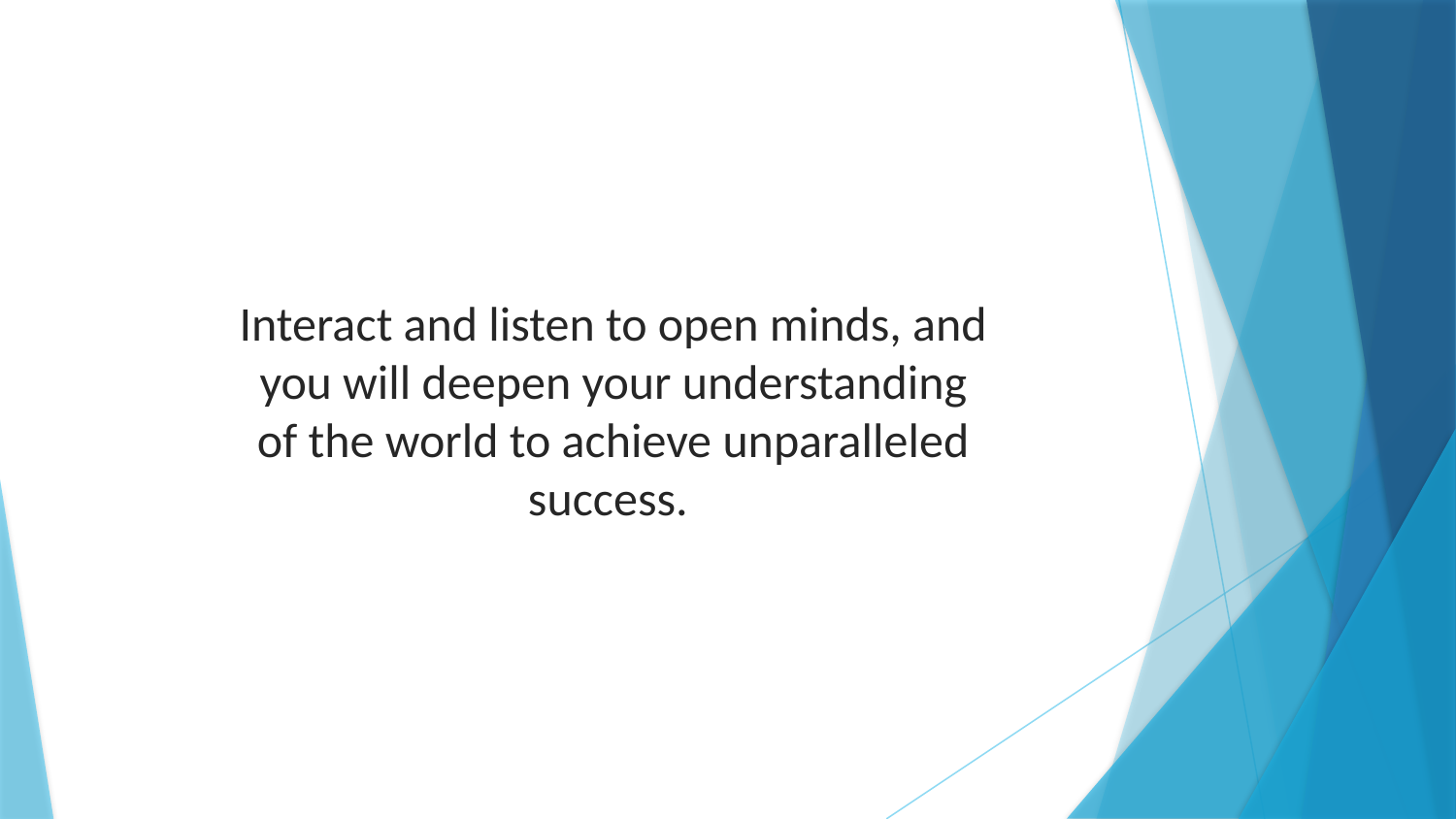

Interact and listen to open minds, and you will deepen your understanding of the world to achieve unparalleled success.